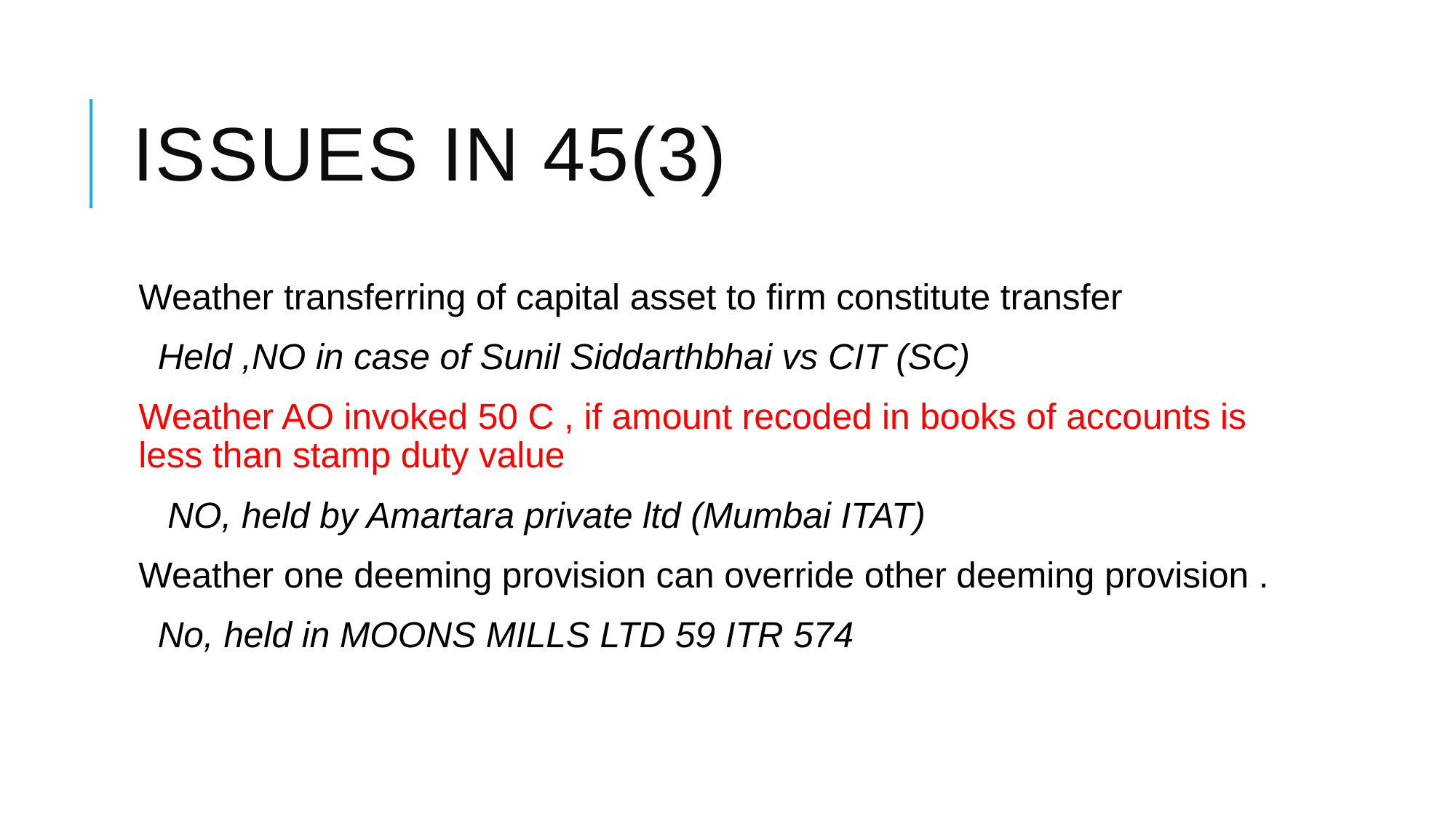

# Issues in 45(3)
Weather transferring of capital asset to firm constitute transfer
   Held ,NO in case of Sunil Siddarthbhai vs CIT (SC)
Weather AO invoked 50 C , if amount recoded in books of accounts is less than stamp duty value
    NO, held by Amartara private ltd (Mumbai ITAT)
Weather one deeming provision can override other deeming provision .
   No, held in MOONS MILLS LTD 59 ITR 574